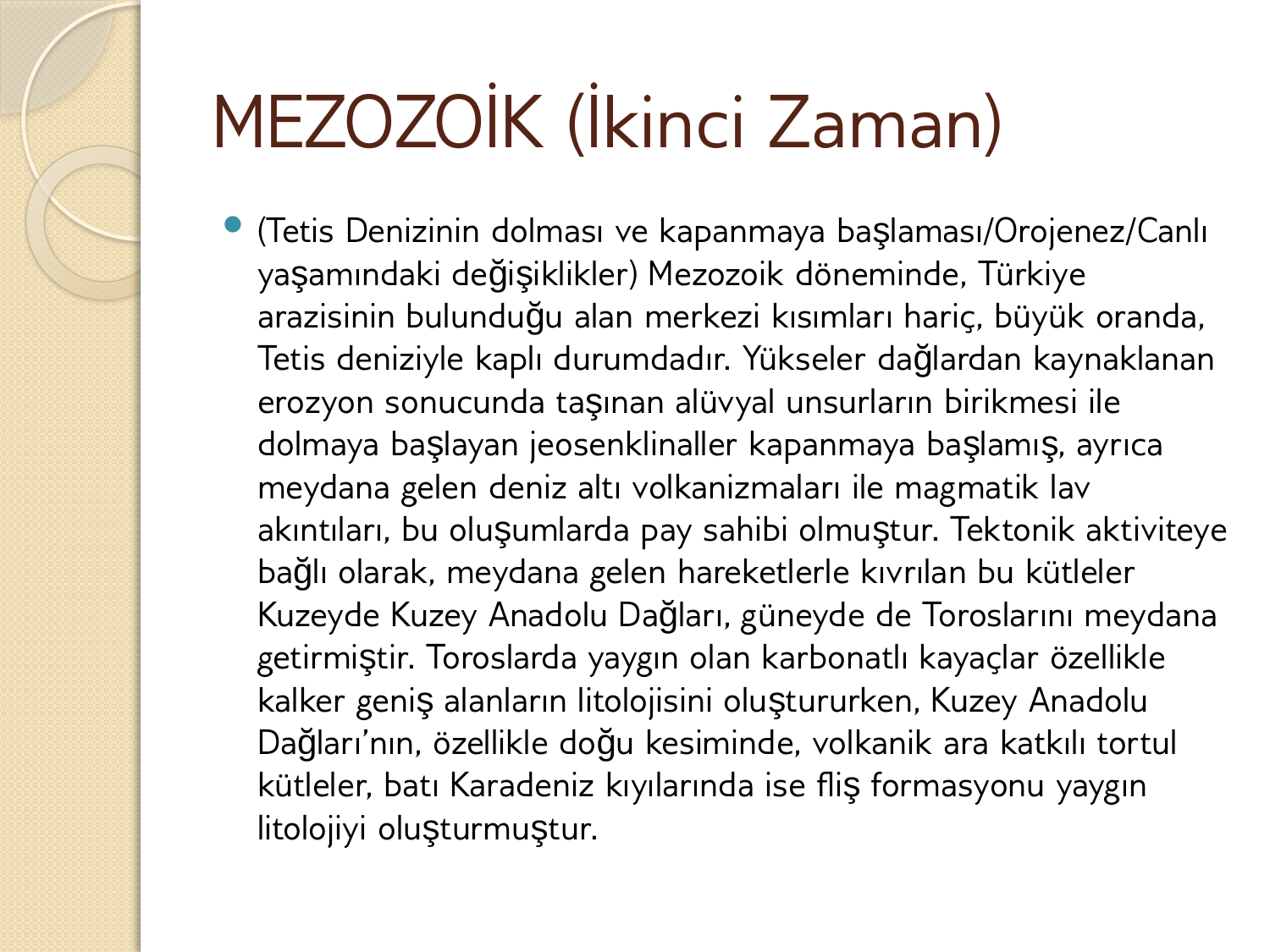

# MEZOZOİK (İkinci Zaman)
(Tetis Denizinin dolması ve kapanmaya başlaması/Orojenez/Canlı yaşamındaki değişiklikler) Mezozoik döneminde, Türkiye arazisinin bulunduğu alan merkezi kısımları hariç, büyük oranda, Tetis deniziyle kaplı durumdadır. Yükseler dağlardan kaynaklanan erozyon sonucunda taşınan alüvyal unsurların birikmesi ile dolmaya başlayan jeosenklinaller kapanmaya başlamış, ayrıca meydana gelen deniz altı volkanizmaları ile magmatik lav akıntıları, bu oluşumlarda pay sahibi olmuştur. Tektonik aktiviteye bağlı olarak, meydana gelen hareketlerle kıvrılan bu kütleler Kuzeyde Kuzey Anadolu Dağları, güneyde de Toroslarını meydana getirmiştir. Toroslarda yaygın olan karbonatlı kayaçlar özellikle kalker geniş alanların litolojisini oluştururken, Kuzey Anadolu Dağları’nın, özellikle doğu kesiminde, volkanik ara katkılı tortul kütleler, batı Karadeniz kıyılarında ise fliş formasyonu yaygın litolojiyi oluşturmuştur.